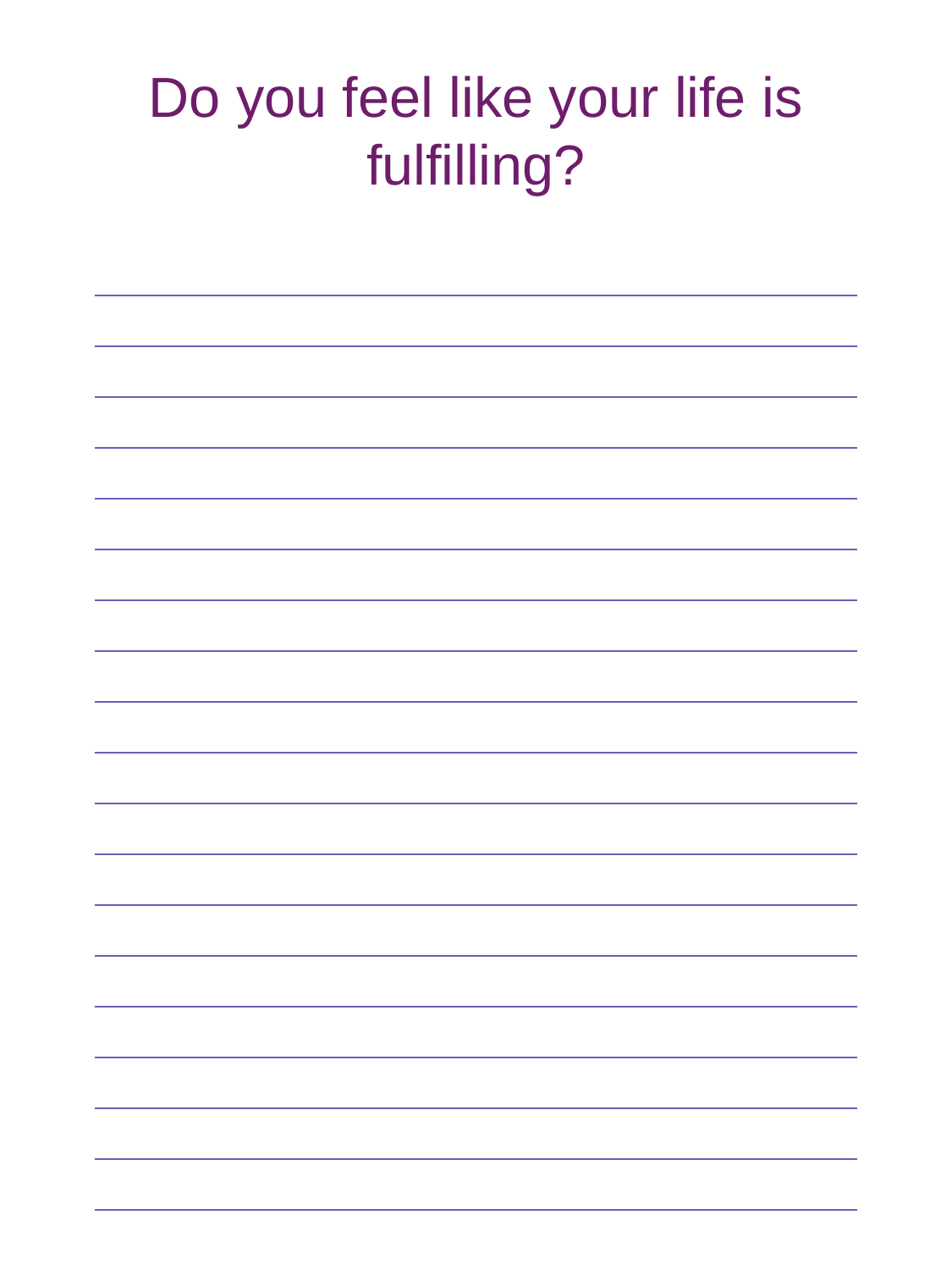

Do you feel like your life is fulfilling?
|  |
| --- |
|  |
|  |
|  |
|  |
|  |
|  |
|  |
|  |
|  |
|  |
|  |
|  |
|  |
|  |
|  |
|  |
|  |